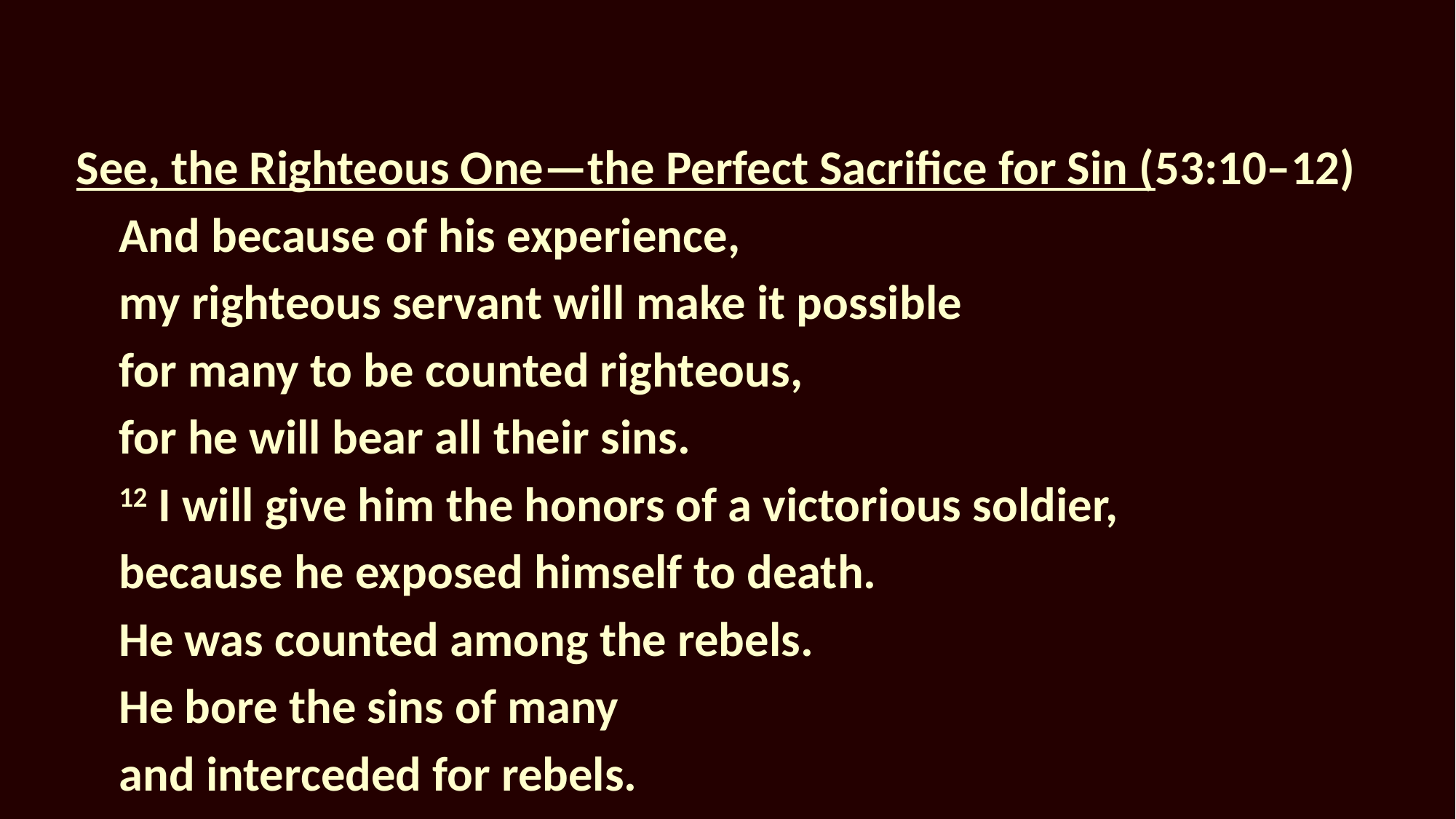

See, the Righteous One—the Perfect Sacrifice for Sin (53:10–12)
And because of his experience,
my righteous servant will make it possible
for many to be counted righteous,
for he will bear all their sins.
12 I will give him the honors of a victorious soldier,
because he exposed himself to death.
He was counted among the rebels.
He bore the sins of many
and interceded for rebels.